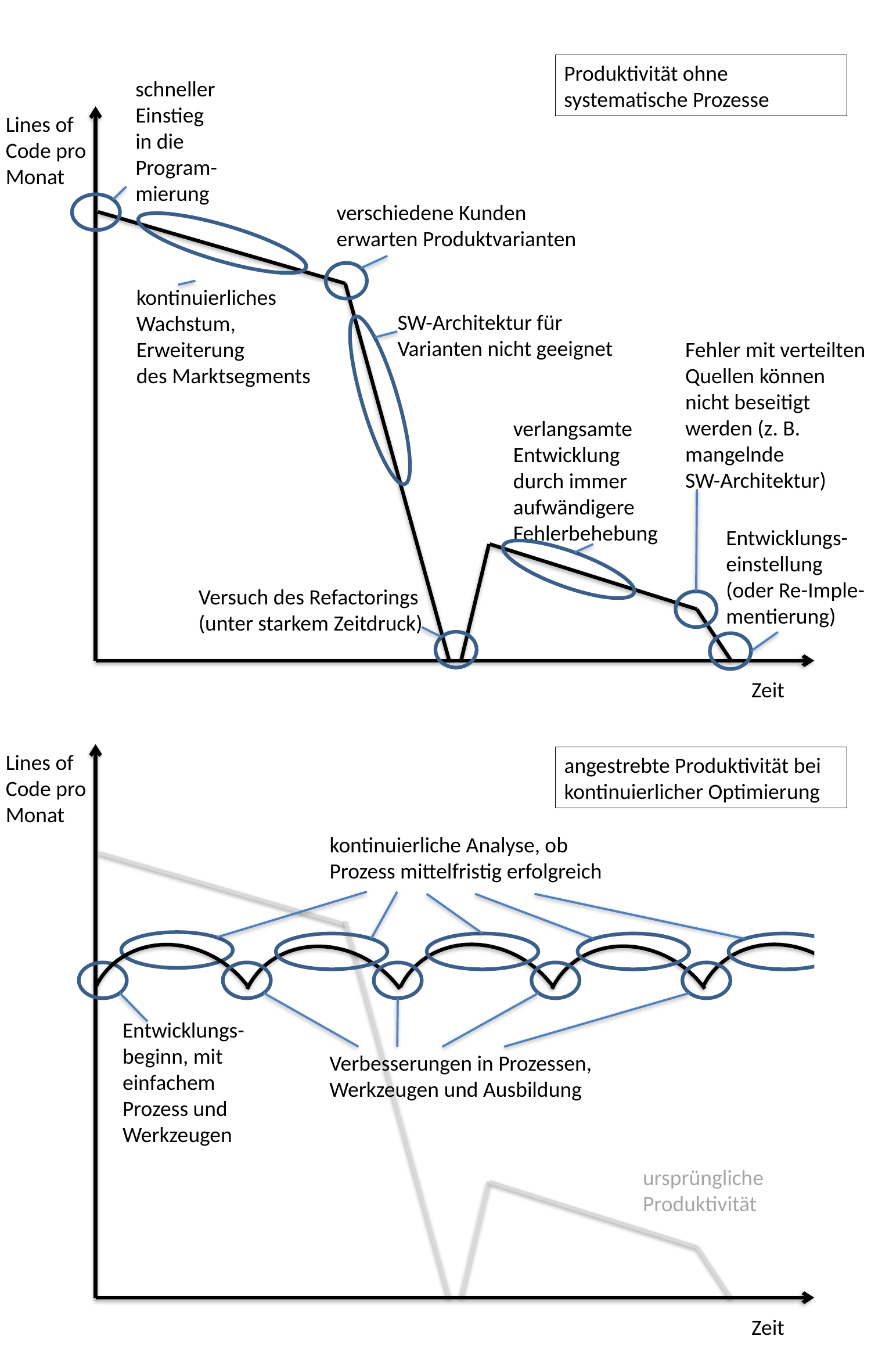

Produktivität ohne systematische Prozesse
schneller
Einstieg
in die
Program-
mierung
Lines of
Code pro
Monat

verschiedene Kunden
erwarten Produktvarianten

kontinuierliches
Wachstum,
Erweiterung
des Marktsegments
SW-Architektur für
Varianten nicht geeignet
Fehler mit verteilten
Quellen können
nicht beseitigt
werden (z. B.
mangelnde
SW-Architektur)

verlangsamte
Entwicklung
durch immer
aufwändigere
Fehlerbehebung
Entwicklungs-
einstellung
(oder Re-Imple-
mentierung)

Versuch des Refactorings
(unter starkem Zeitdruck)

Zeit
Lines of
Code pro
Monat
angestrebte Produktivität bei kontinuierlicher Optimierung
kontinuierliche Analyse, ob
Prozess mittelfristig erfolgreich

Entwicklungs-
beginn, mit
einfachem
Prozess und
Werkzeugen
Verbesserungen in Prozessen,
Werkzeugen und Ausbildung
ursprüngliche Produktivität
Zeit